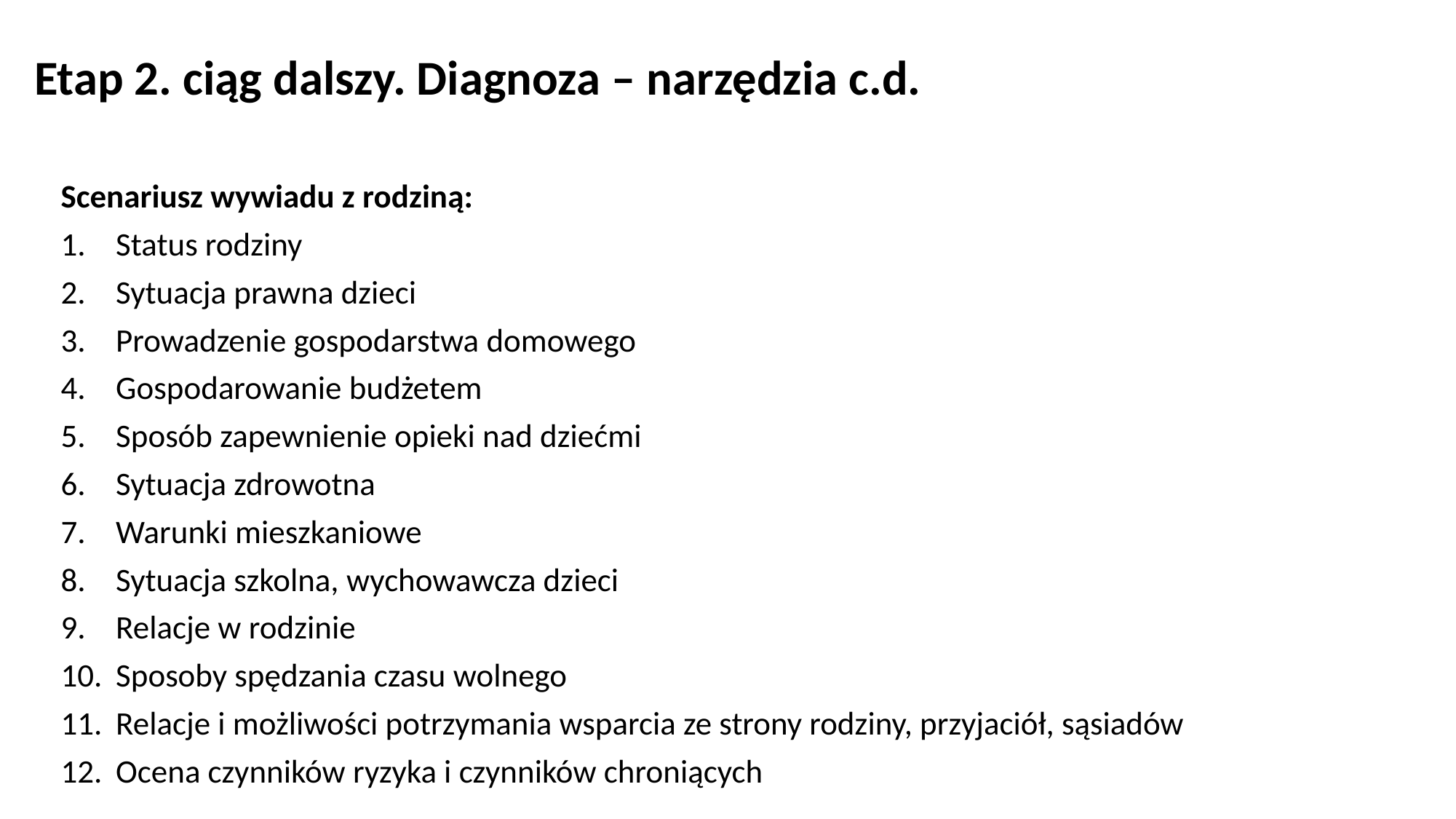

# Etap 2. ciąg dalszy. Diagnoza – narzędzia c.d.
Scenariusz wywiadu z rodziną:
Status rodziny
Sytuacja prawna dzieci
Prowadzenie gospodarstwa domowego
Gospodarowanie budżetem
Sposób zapewnienie opieki nad dziećmi
Sytuacja zdrowotna
Warunki mieszkaniowe
Sytuacja szkolna, wychowawcza dzieci
Relacje w rodzinie
Sposoby spędzania czasu wolnego
Relacje i możliwości potrzymania wsparcia ze strony rodziny, przyjaciół, sąsiadów
Ocena czynników ryzyka i czynników chroniących